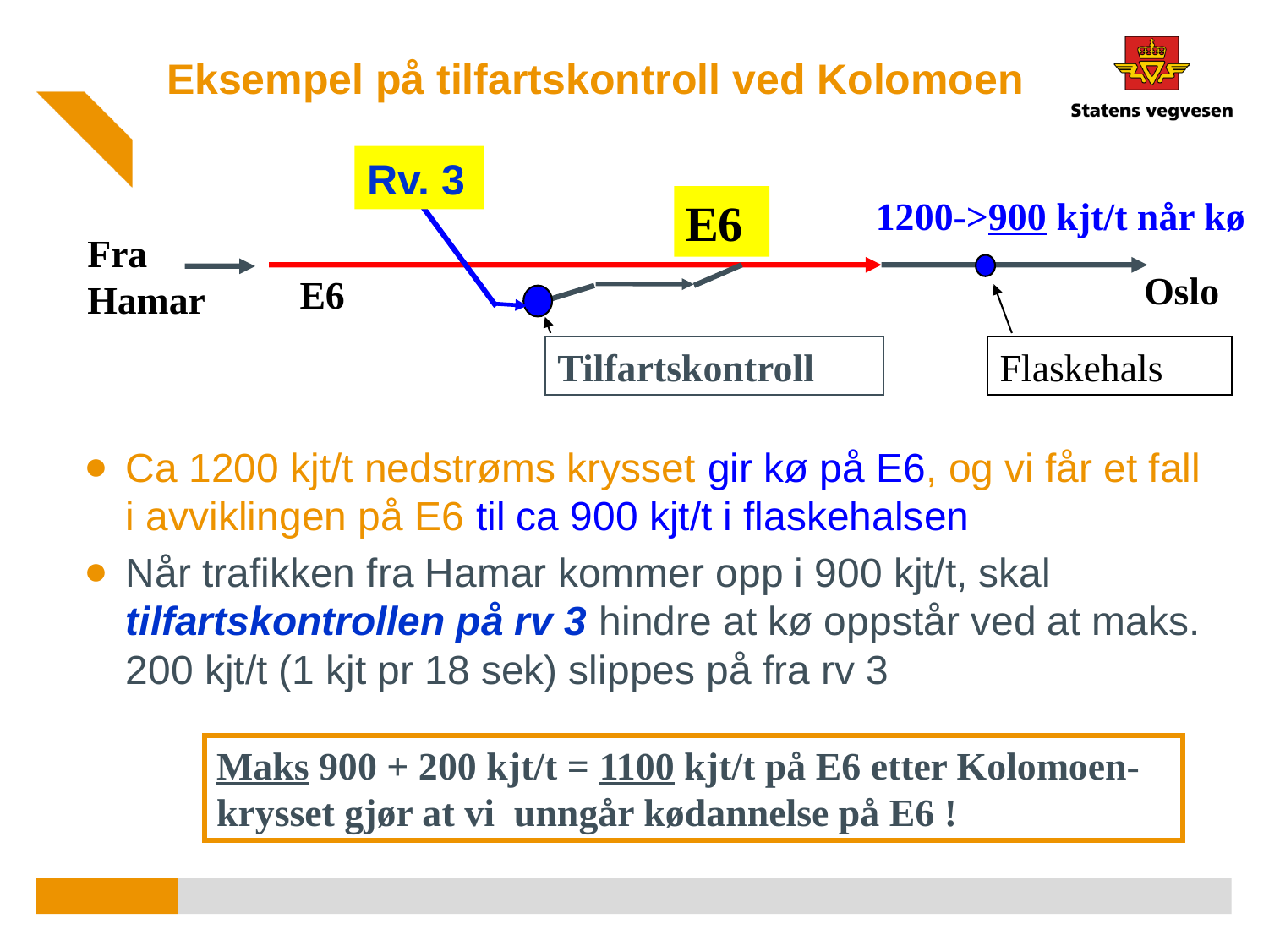

# Eksempel på tilfartskontroll ved Kolomoen
Rv. 3
1200->900 kjt/t når kø
E6
Oslo
Flaskehals

E6

Fra Hamar
Tilfartskontroll
Ca 1200 kjt/t nedstrøms krysset gir kø på E6, og vi får et fall i avviklingen på E6 til ca 900 kjt/t i flaskehalsen
Når trafikken fra Hamar kommer opp i 900 kjt/t, skal tilfartskontrollen på rv 3 hindre at kø oppstår ved at maks. 200 kjt/t (1 kjt pr 18 sek) slippes på fra rv 3
Maks 900 + 200 kjt/t = 1100 kjt/t på E6 etter Kolomoen-krysset gjør at vi  unngår kødannelse på E6 !